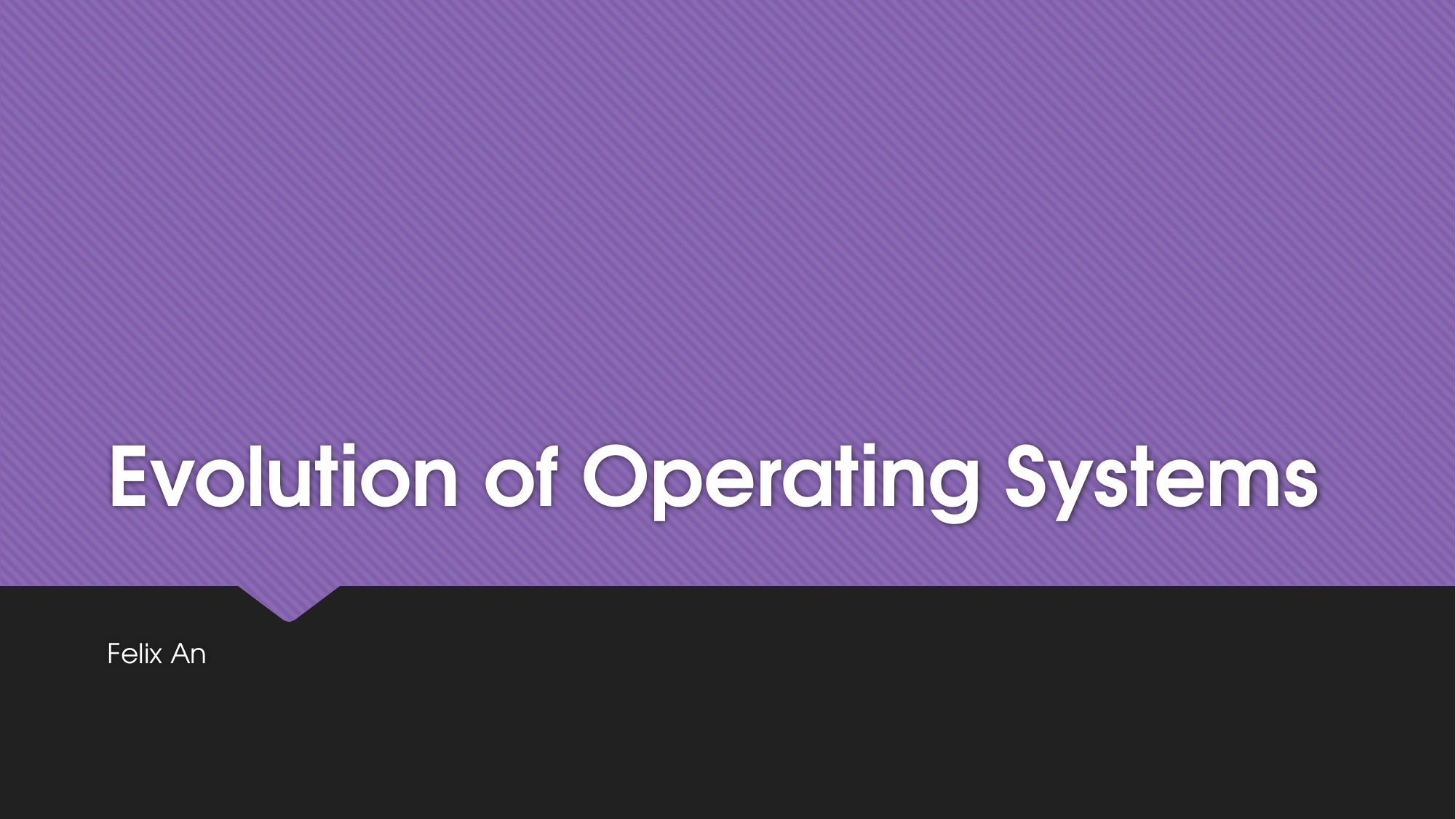

# Evolution of Operating Systems
Felix An